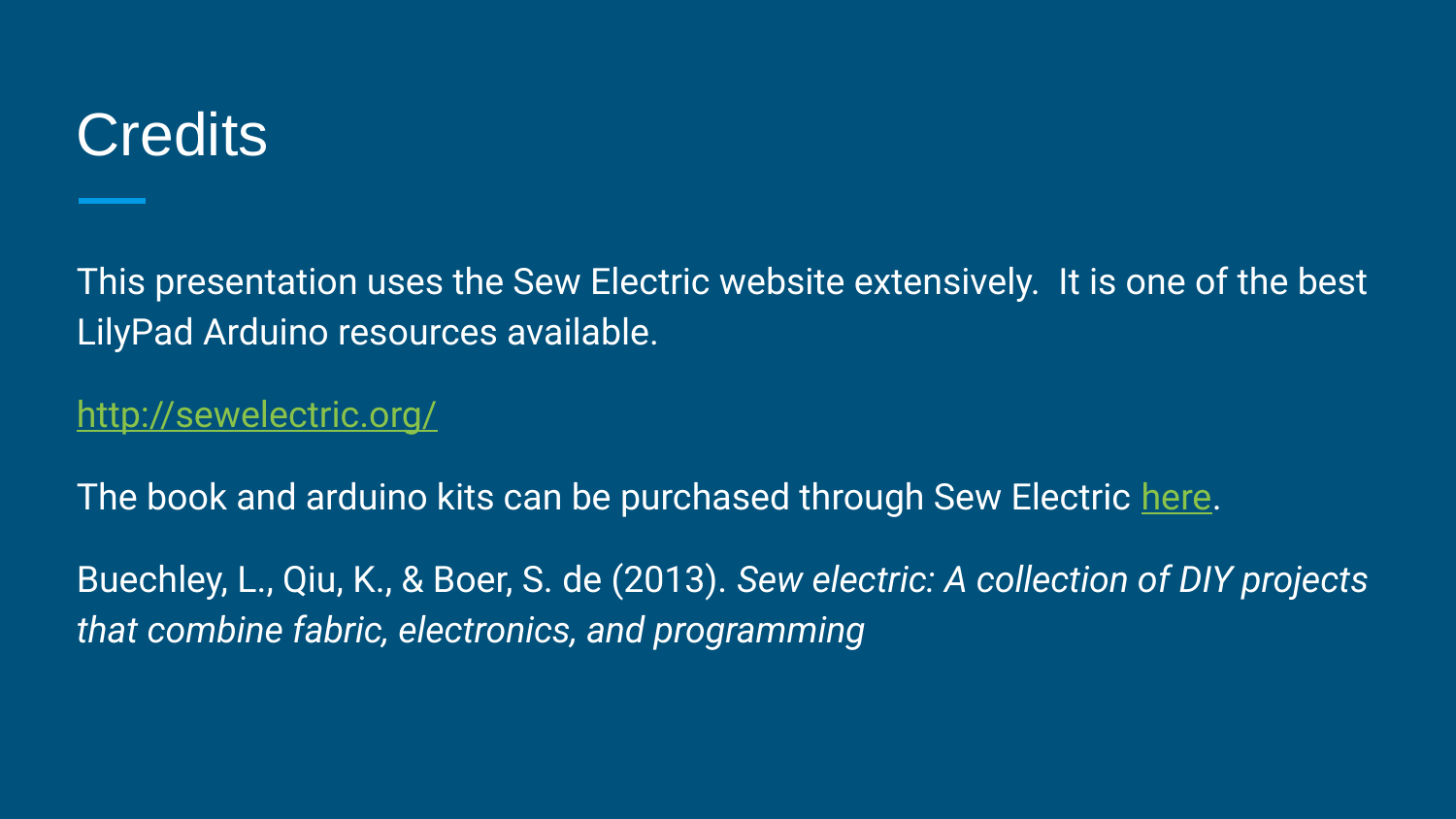

# Credits
This presentation uses the Sew Electric website extensively.  It is one of the best LilyPad Arduino resources available.
http://sewelectric.org/
The book and arduino kits can be purchased through Sew Electric here.
Buechley, L., Qiu, K., & Boer, S. de (2013). Sew electric: A collection of DIY projects that combine fabric, electronics, and programming